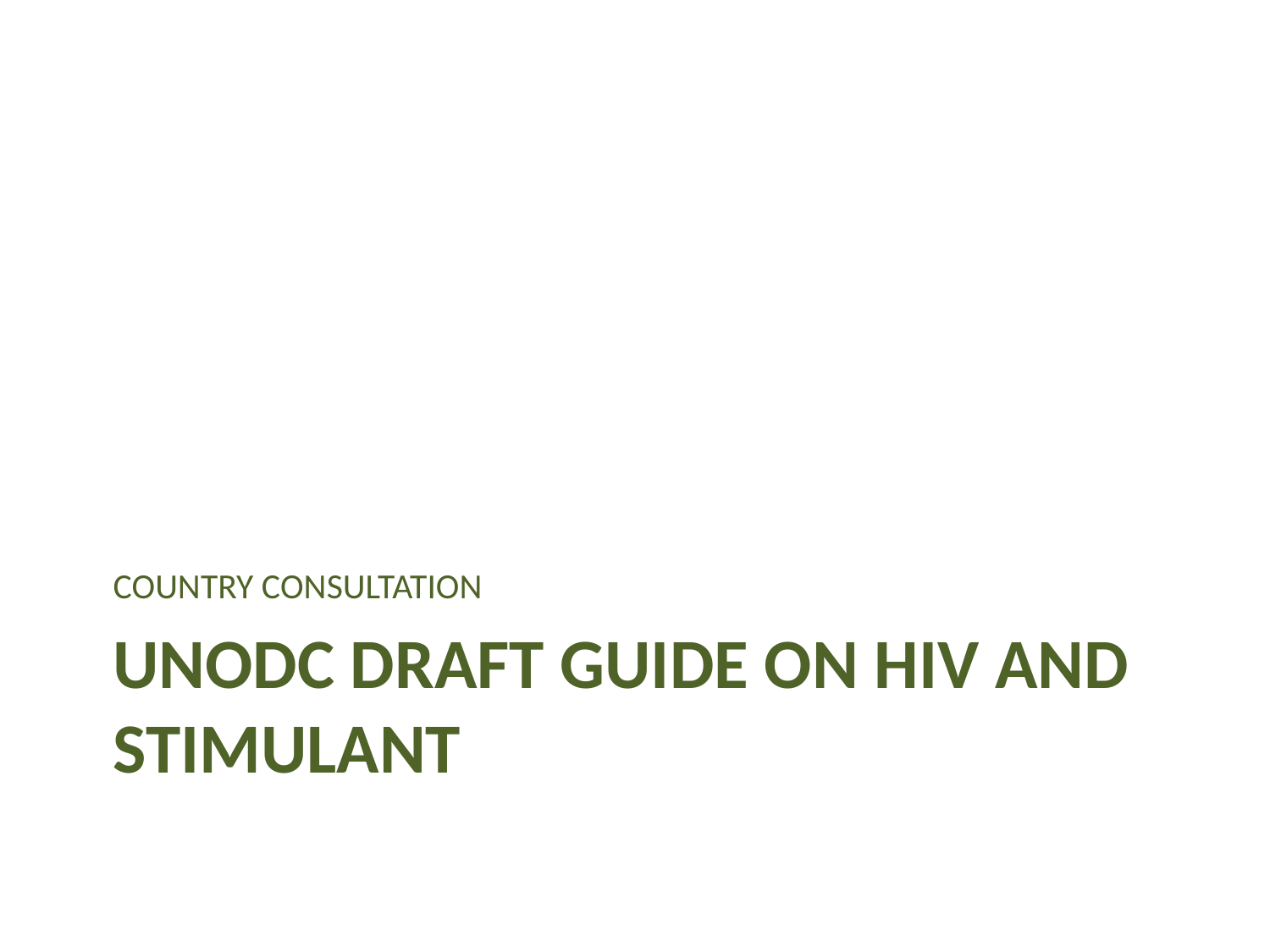

COUNTRY CONSULTATION
# UNODC DRAFT GUIDE ON HIV AND STIMULANT